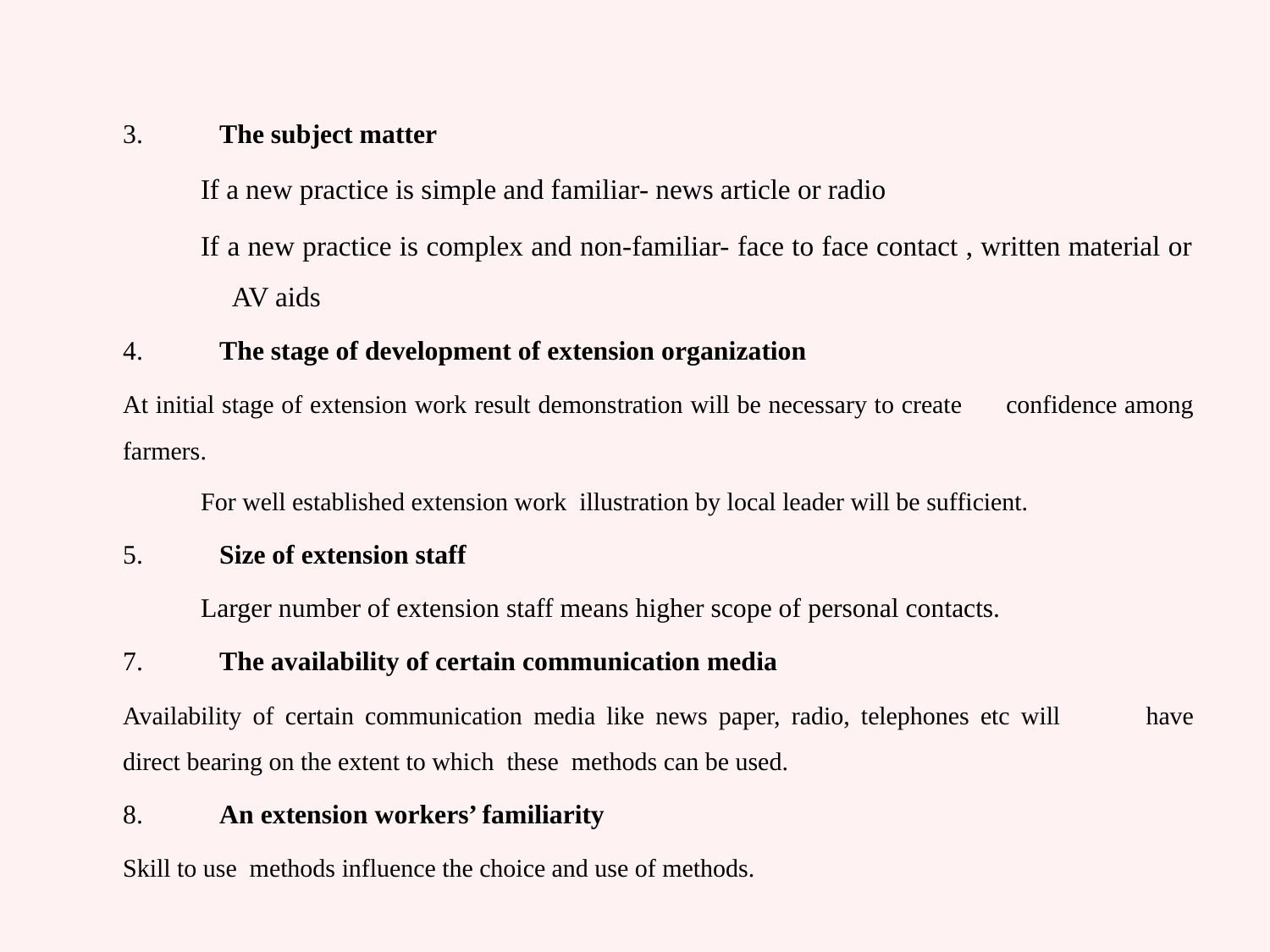

3.	The subject matter
If a new practice is simple and familiar- news article or radio
If a new practice is complex and non-familiar- face to face contact , written material or AV aids
	4.	The stage of development of extension organization
		At initial stage of extension work result demonstration will be necessary to create 	confidence among farmers.
For well established extension work  illustration by local leader will be sufficient.
	5.	Size of extension staff
Larger number of extension staff means higher scope of personal contacts.
	7.	The availability of certain communication media
		Availability of certain communication media like news paper, radio, telephones etc will 	have direct bearing on the extent to which  these  methods can be used.
	8.	An extension workers’ familiarity
		Skill to use  methods influence the choice and use of methods.